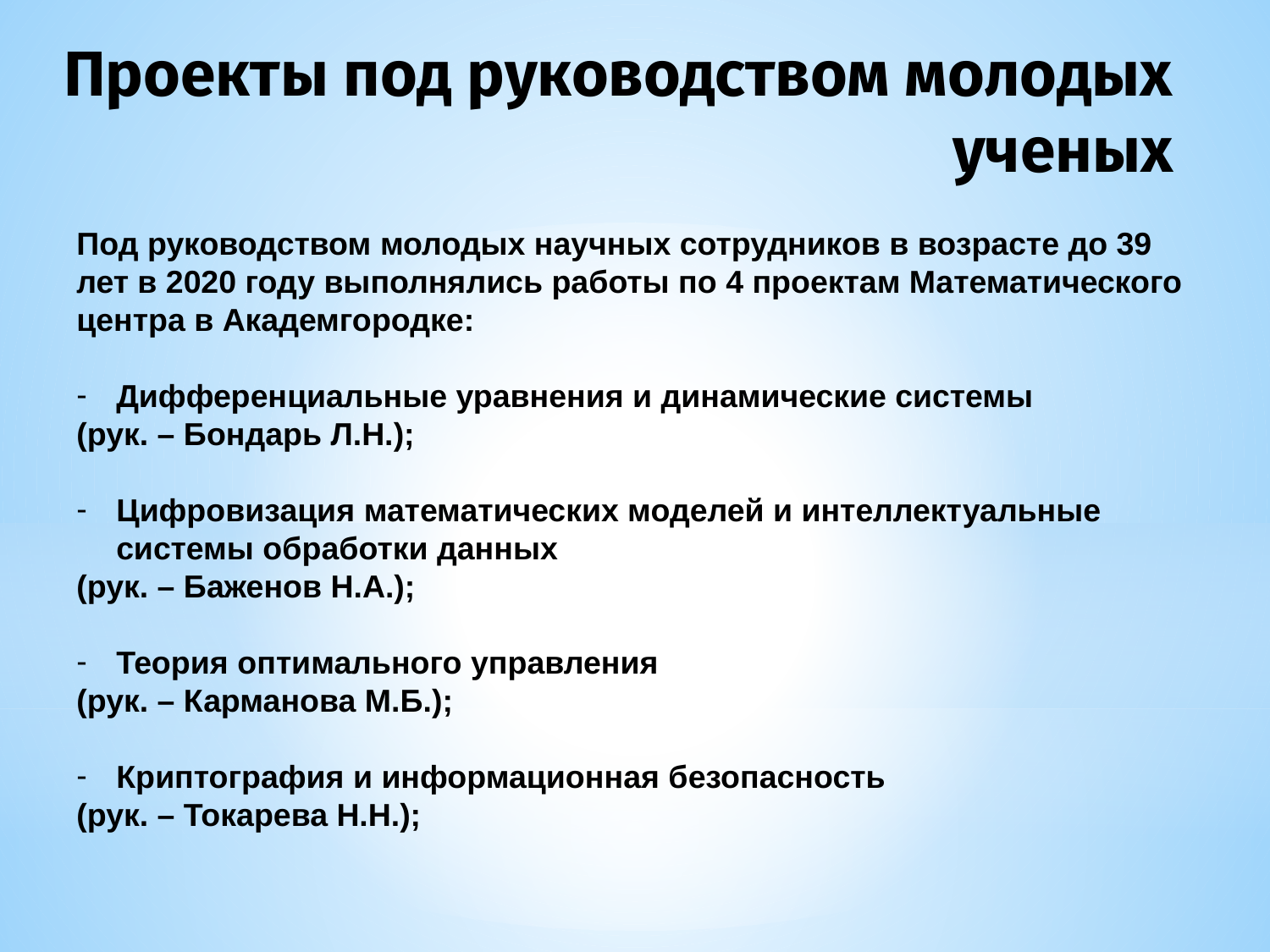

# Проекты под руководством молодых ученых

Под руководством молодых научных сотрудников в возрасте до 39 лет в 2020 году выполнялись работы по 4 проектам Математического центра в Академгородке:

Дифференциальные уравнения и динамические системы
(рук. – Бондарь Л.Н.);

Цифровизация математических моделей и интеллектуальные системы обработки данных
(рук. – Баженов Н.А.);

Теория оптимального управления
(рук. – Карманова М.Б.);

Криптография и информационная безопасность
(рук. – Токарева Н.Н.);